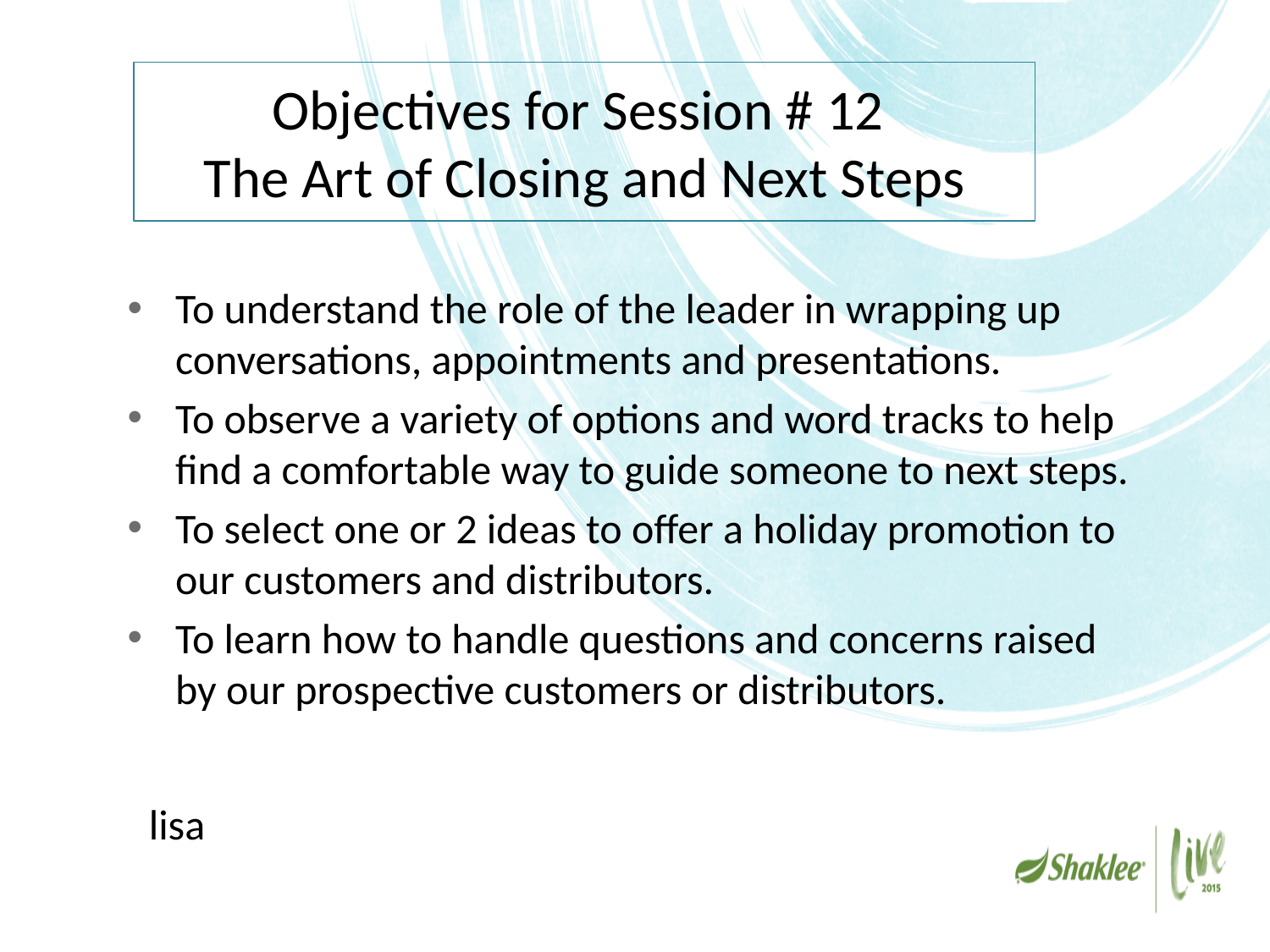

# Objectives for Session # 12 The Art of Closing and Next Steps
To understand the role of the leader in wrapping up  conversations, appointments and presentations.
To observe a variety of options and word tracks to help  find a comfortable way to guide someone to next steps.
To select one or 2 ideas to offer a holiday promotion to our customers and distributors.
To learn how to handle questions and concerns raised by our prospective customers or distributors.

lisa